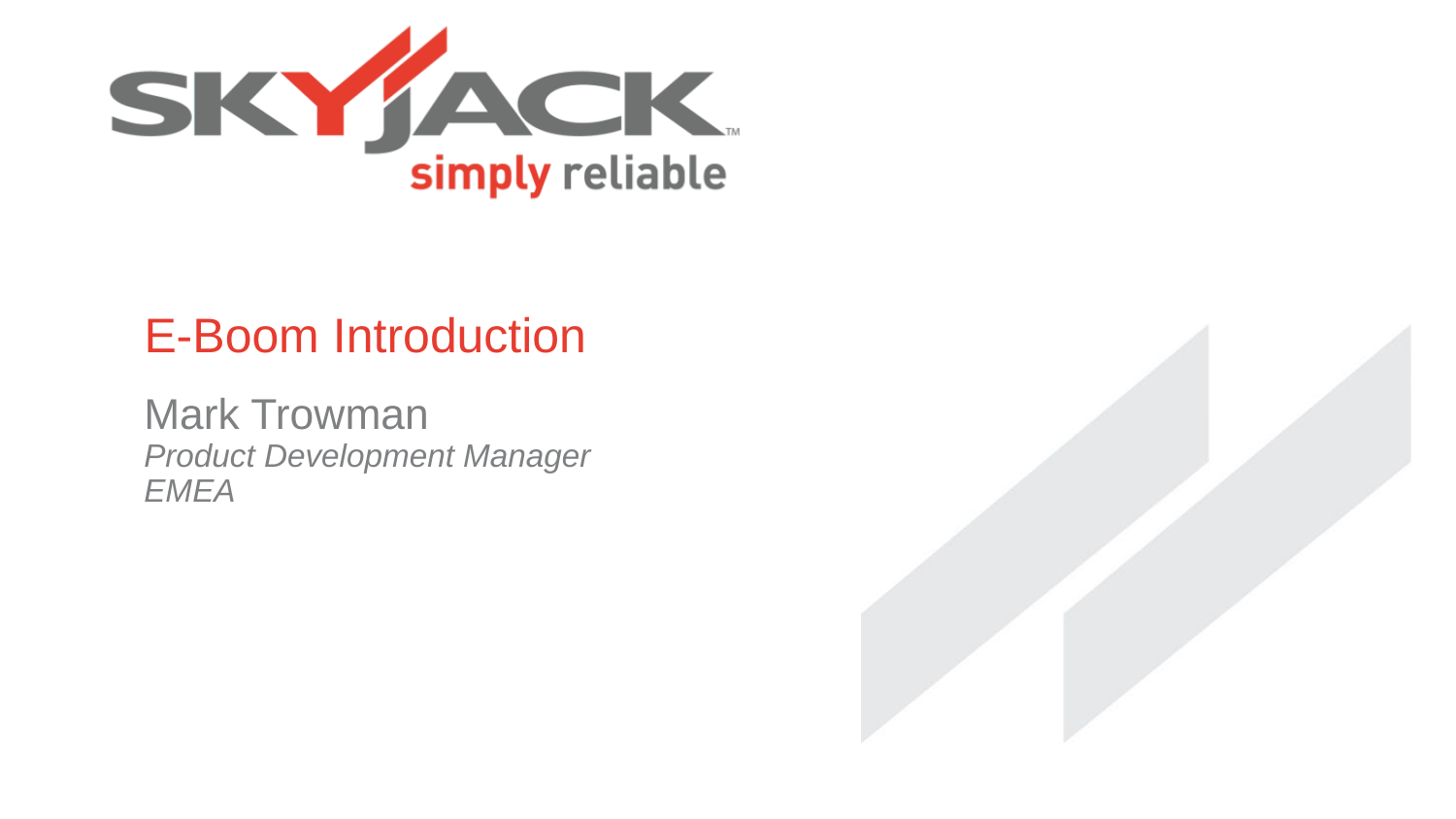

# E-Boom Introduction
Mark Trowman
Product Development Manager EMEA